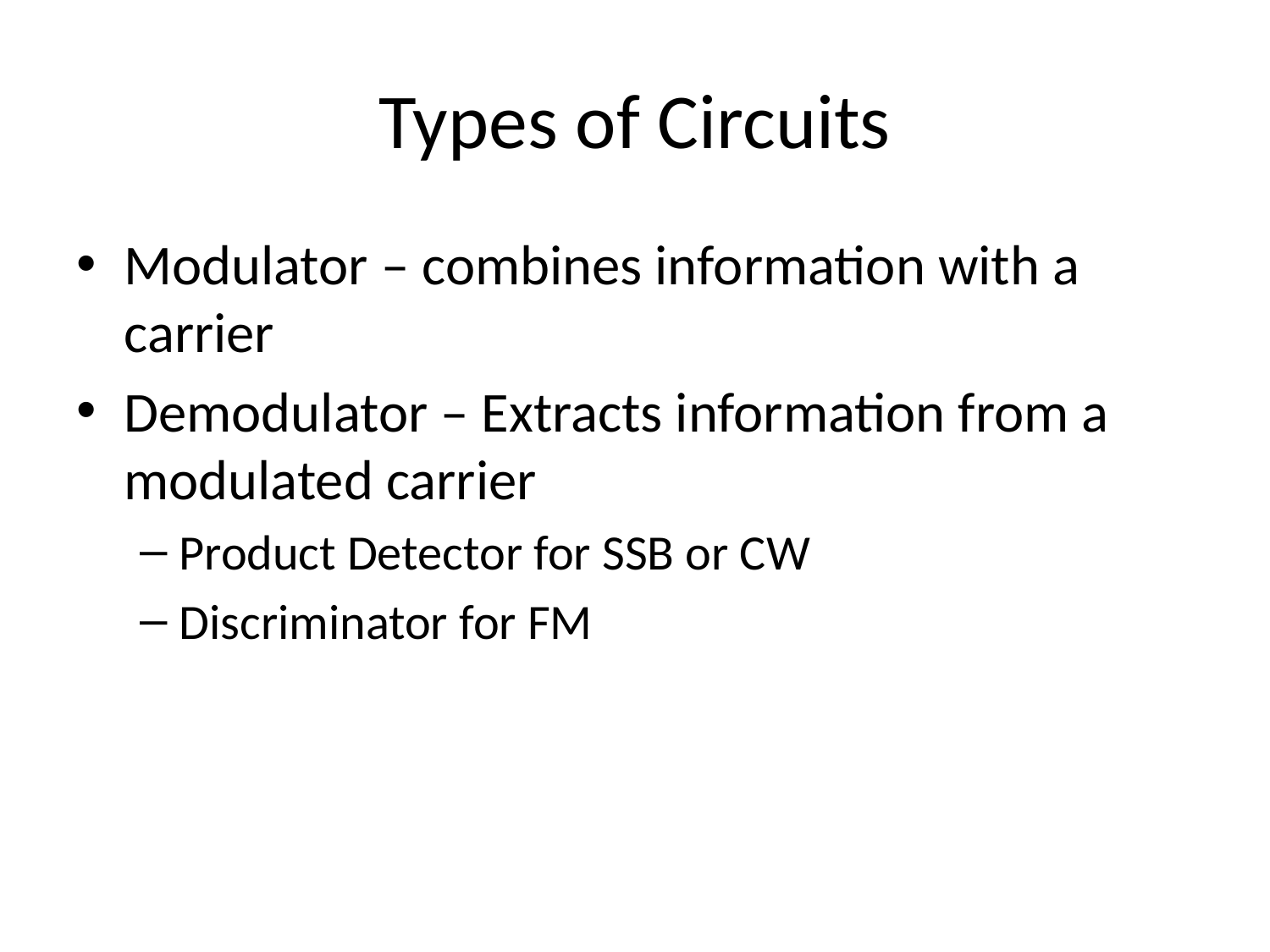

# Types of Circuits
Modulator – combines information with a carrier
Demodulator – Extracts information from a modulated carrier
Product Detector for SSB or CW
Discriminator for FM